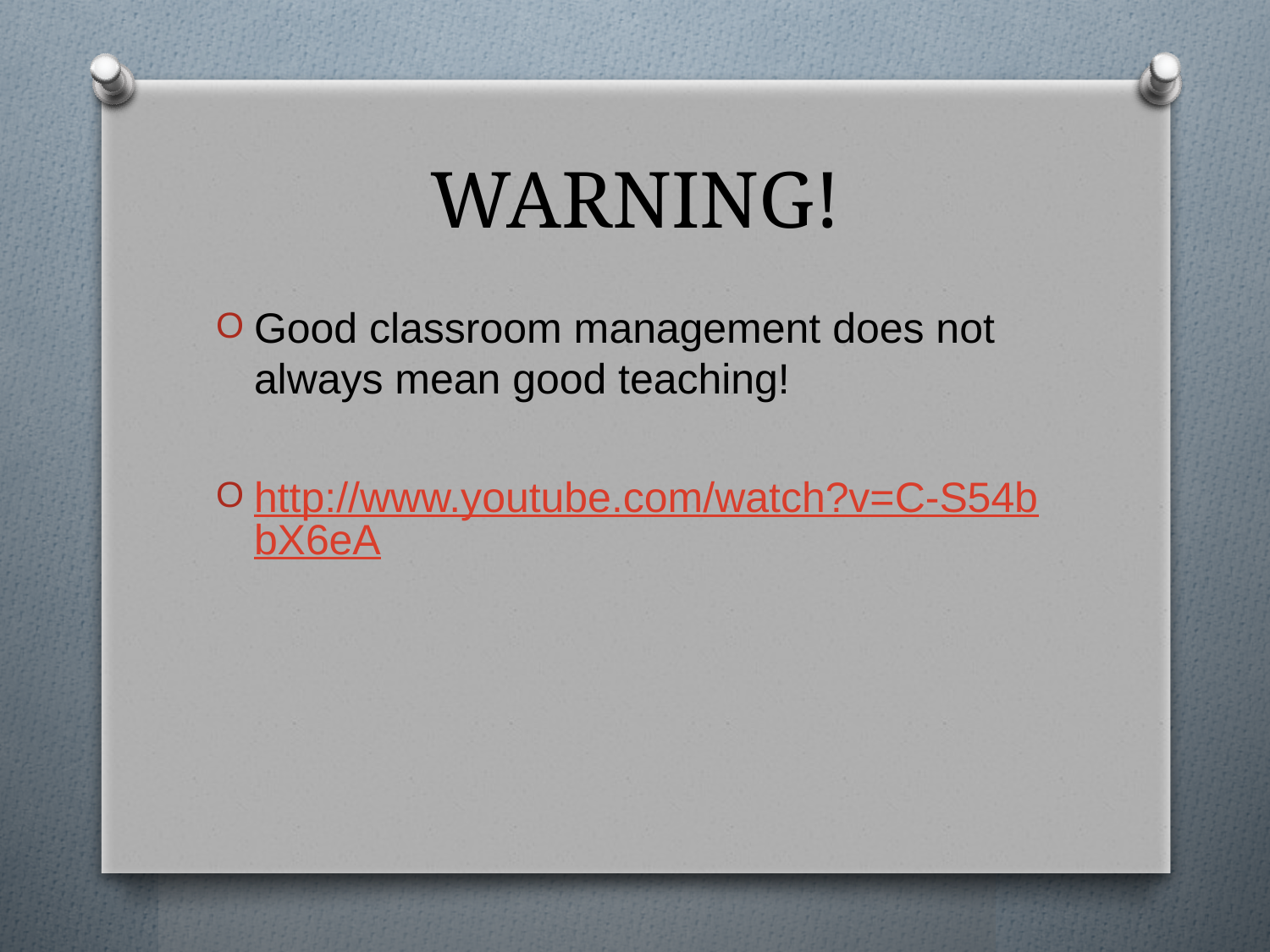

# WARNING!
Good classroom management does not always mean good teaching!

http://www.youtube.com/watch?v=C-S54bbX6eA